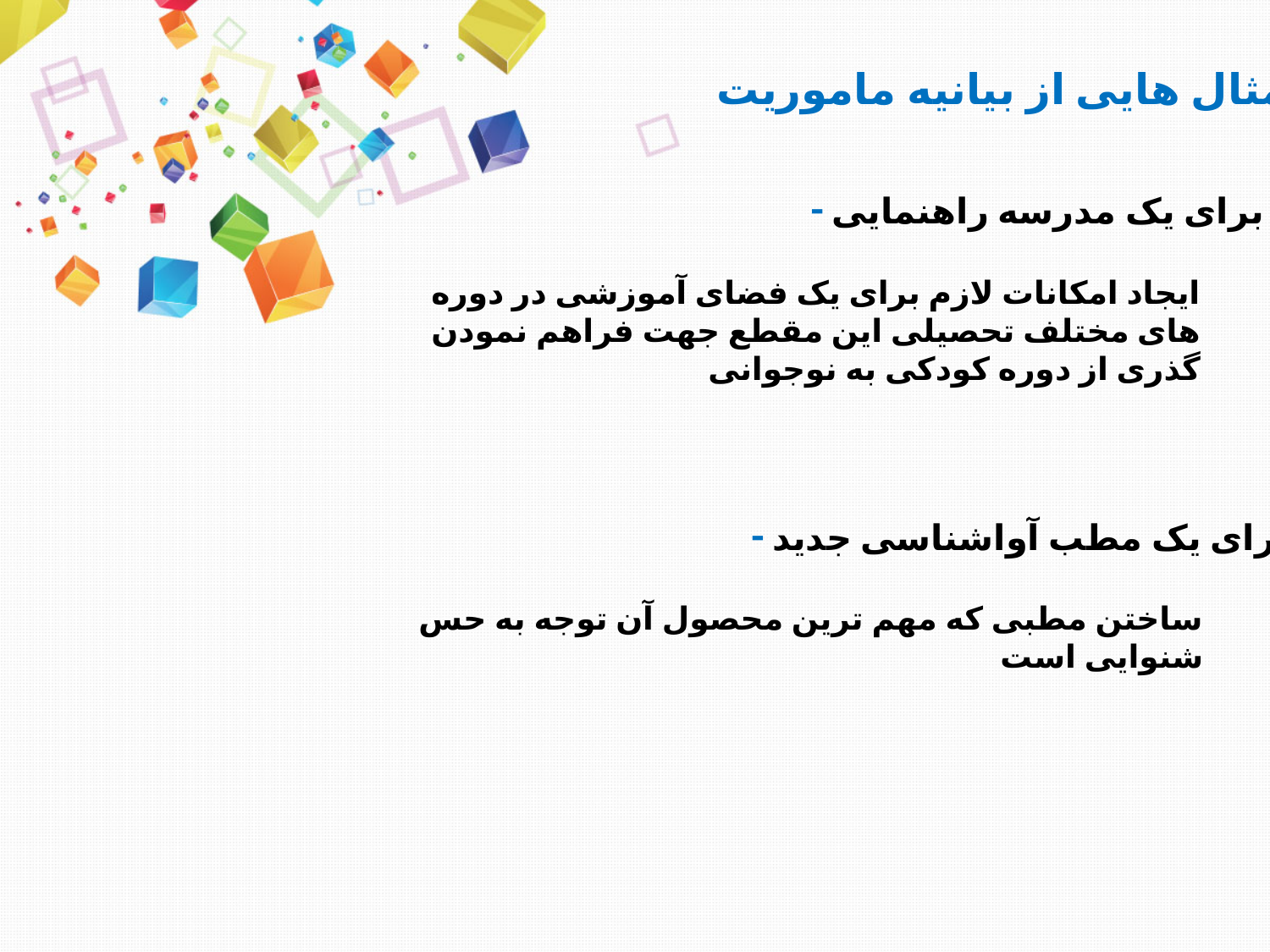

مثال هایی از بیانیه ماموریت:
- برای یک مدرسه راهنمایی
ایجاد امکانات لازم برای یک فضای آموزشی در دوره های مختلف تحصیلی این مقطع جهت فراهم نمودن گذری از دوره کودکی به نوجوانی
- برای یک مطب آواشناسی جدید
ساختن مطبی که مهم ترین محصول آن توجه به حس شنوایی است